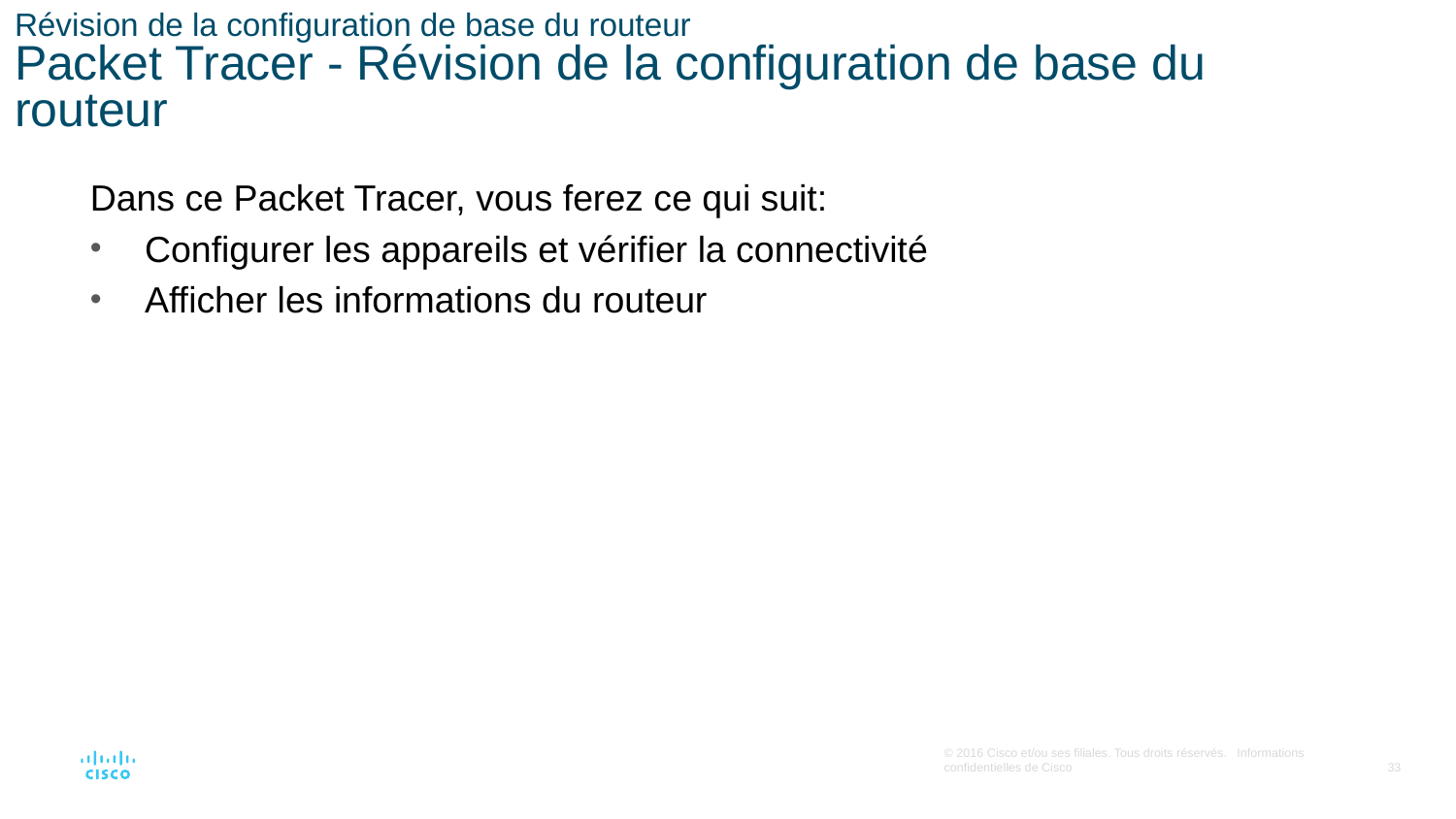

# Révision de la configuration de base du routeur Packet Tracer - Révision de la configuration de base du routeur

Dans ce Packet Tracer, vous ferez ce qui suit:
Configurer les appareils et vérifier la connectivité
Afficher les informations du routeur